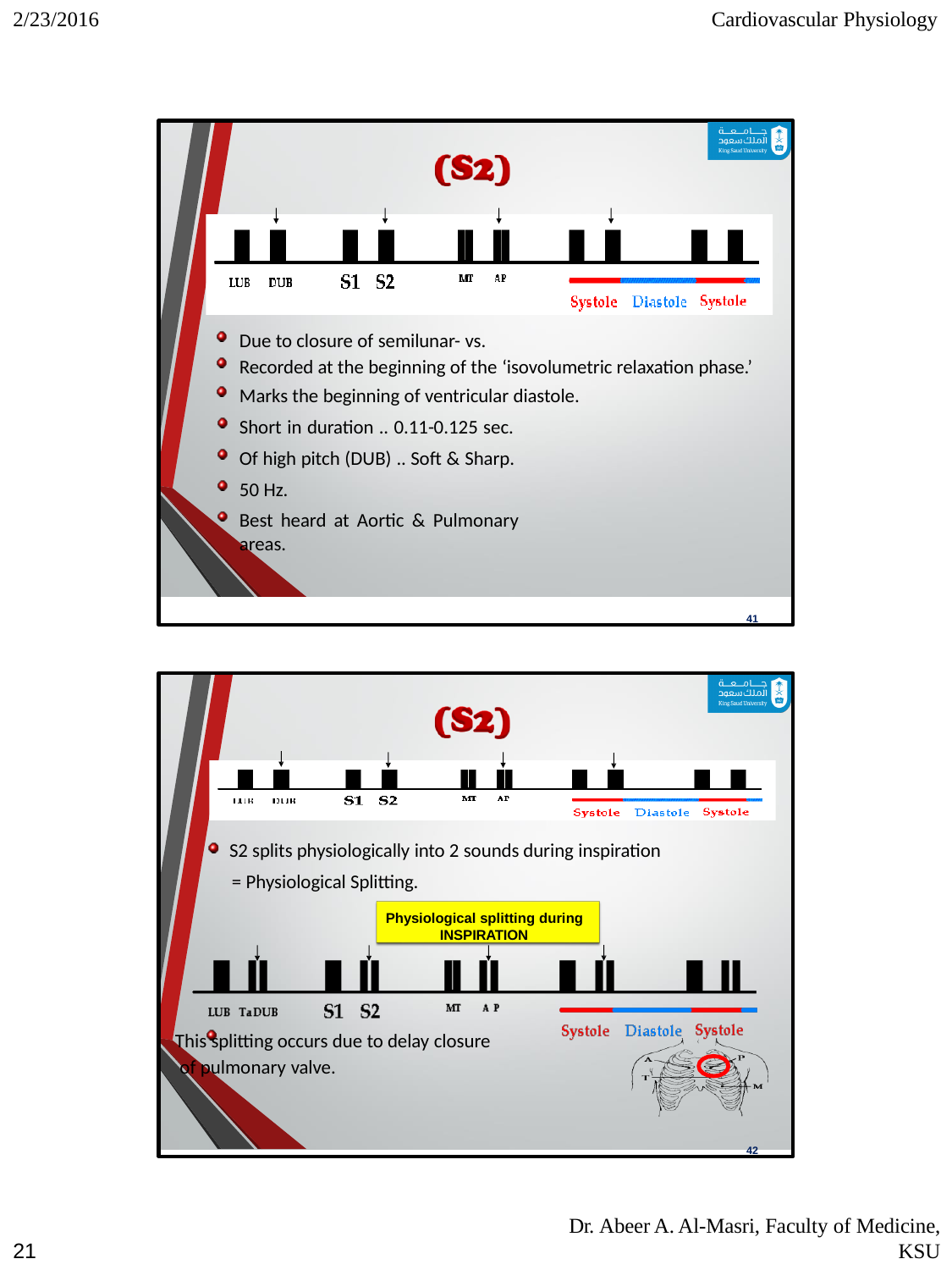

2/23/2016
Cardiovascular Physiology

Due to closure of semilunar- vs.
Recorded at the beginning of the ‘isovolumetric relaxation phase.’
Marks the beginning of ventricular diastole.
Short in duration .. 0.11-0.125 sec.  Of high pitch (DUB) .. Soft & Sharp.  50 Hz.
Best heard at Aortic & Pulmonary areas.

41

S2 splits physiologically into 2 sounds during inspiration
= Physiological Splitting.
Physiological splitting during  INSPIRATION

This splitting occurs due to delay closure
of pulmonary valve.

42

Dr. Abeer A. Al-Masri, Faculty of Medicine,
KSU
21